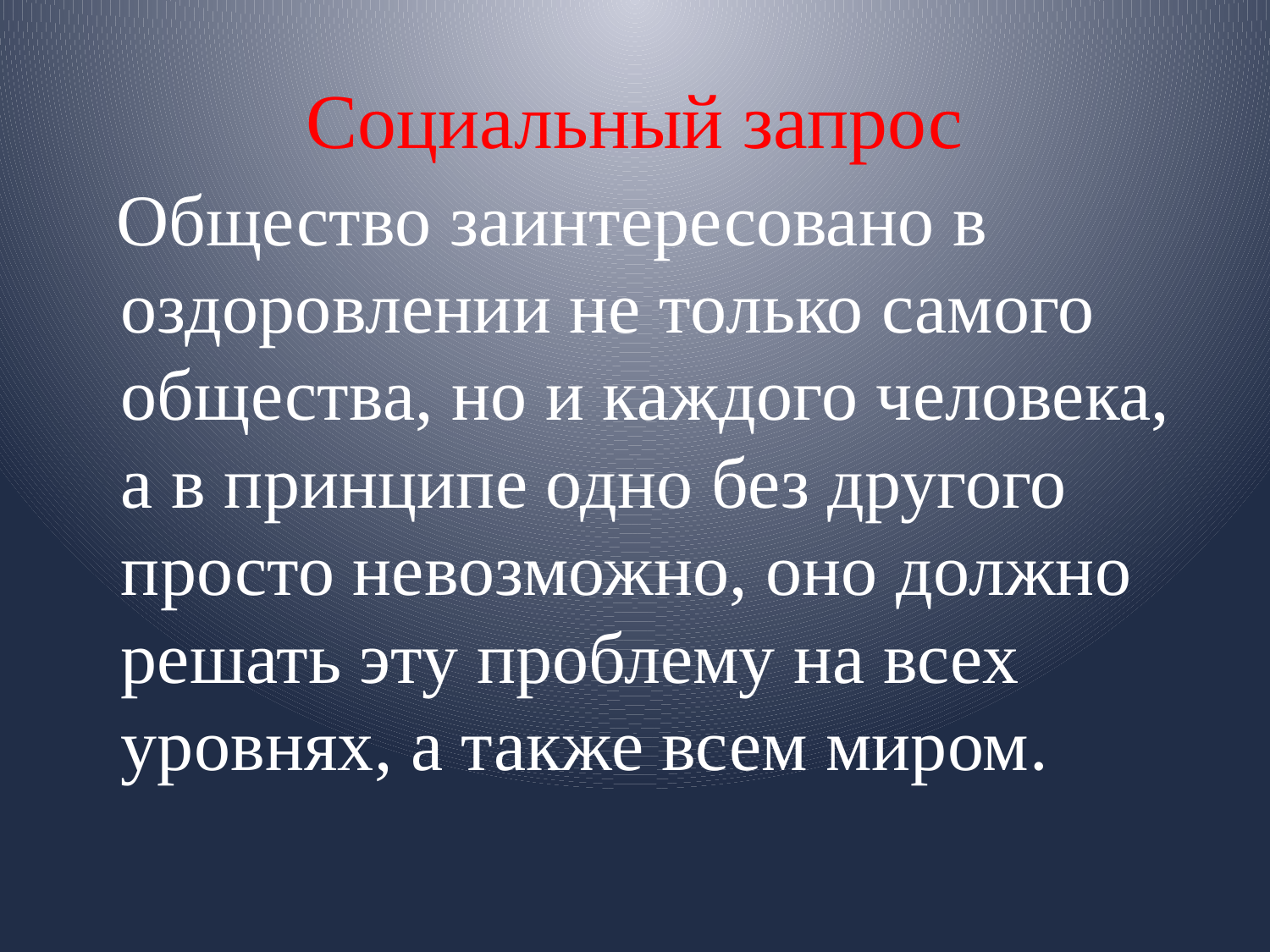

# Социальный запрос
   Общество заинтересовано в оздоровлении не только самого общества, но и каждого человека, а в принципе одно без другого просто невозможно, оно должно решать эту проблему на всех уровнях, а также всем миром.